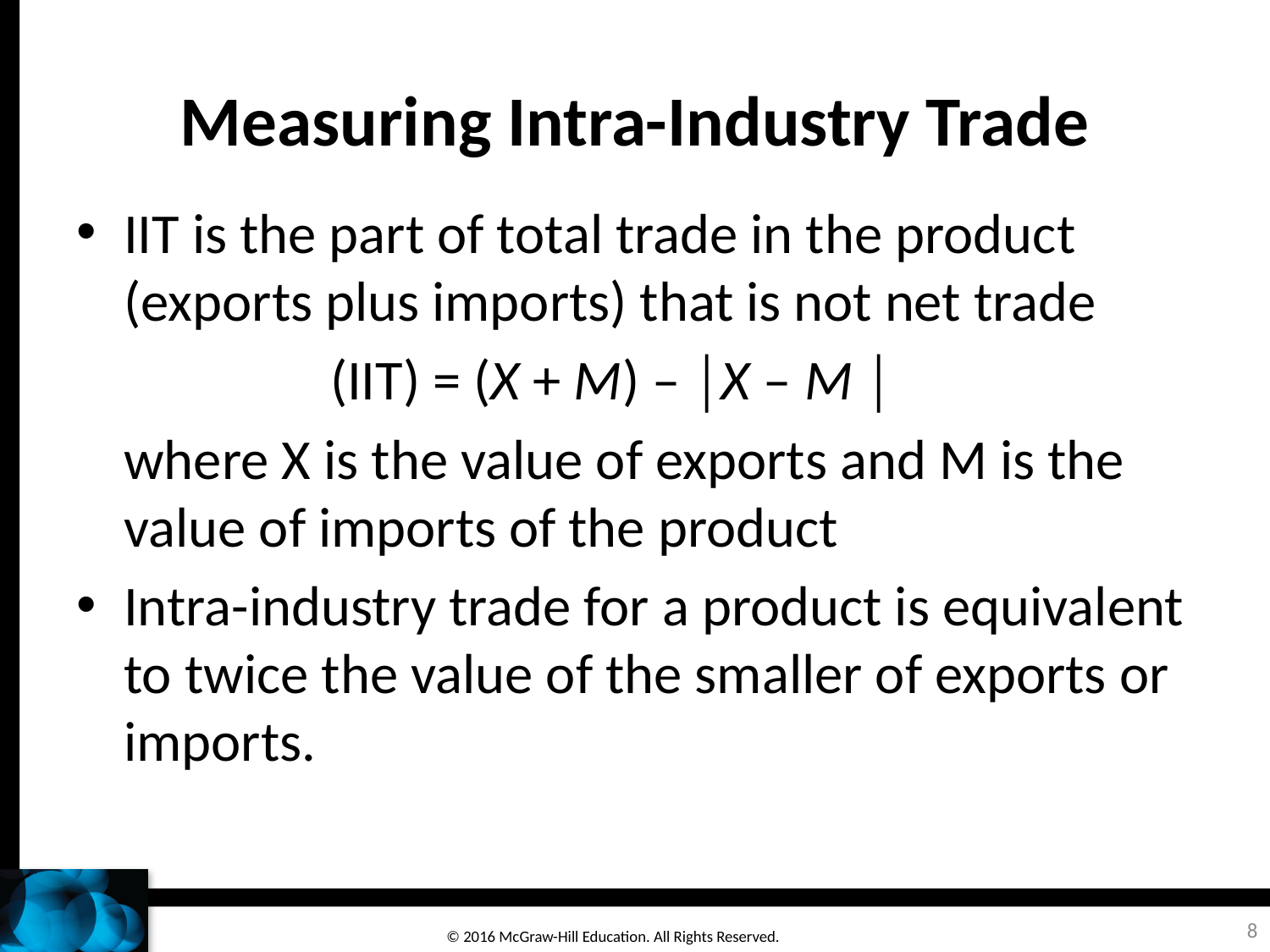

# Measuring Intra-Industry Trade
IIT is the part of total trade in the product (exports plus imports) that is not net trade
		(IIT) = (X + M) – │X – M │
where X is the value of exports and M is the value of imports of the product
Intra-industry trade for a product is equivalent to twice the value of the smaller of exports or imports.
8
© 2016 McGraw-Hill Education. All Rights Reserved.